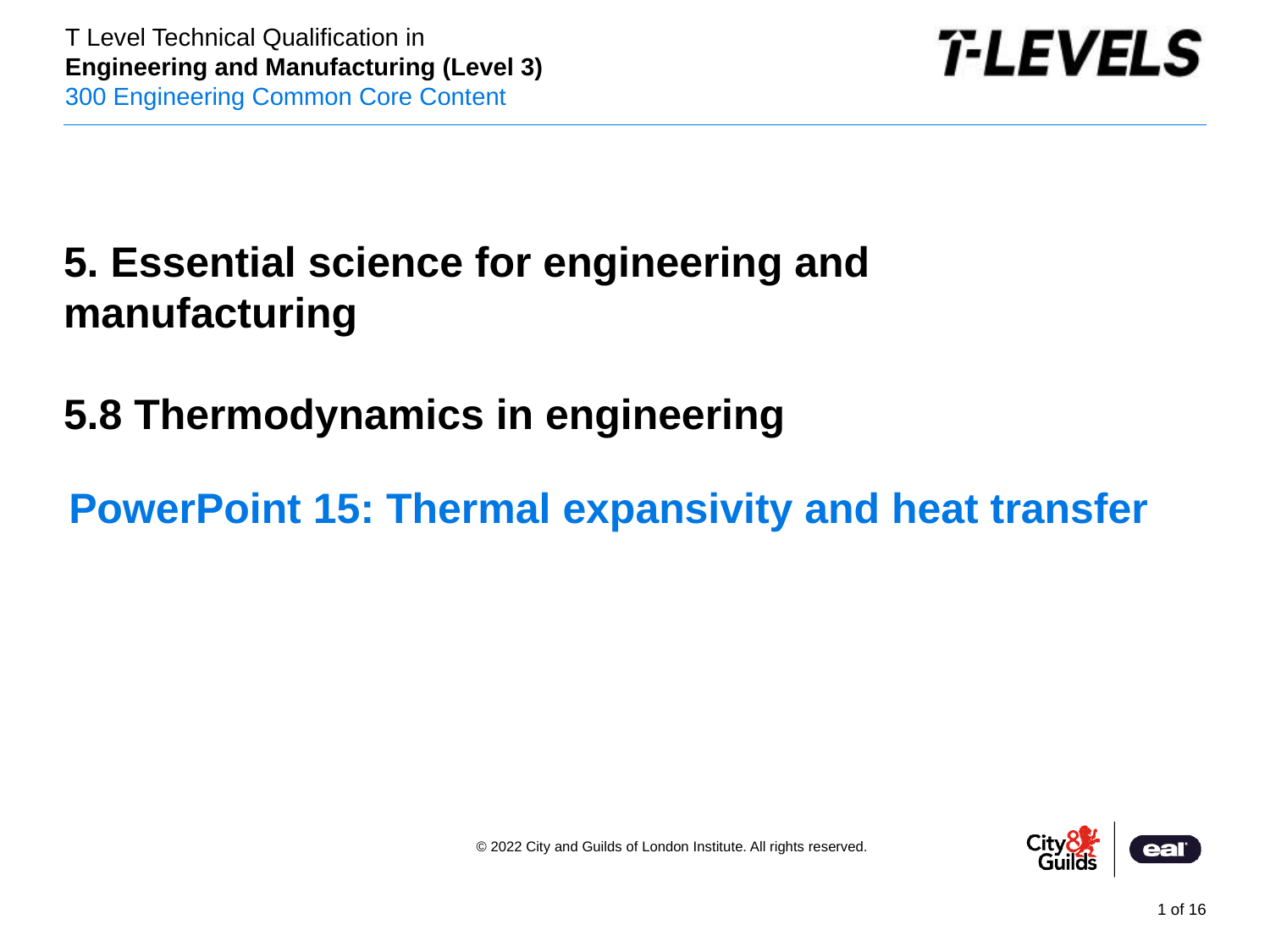

PowerPoint presentation
5. Essential science for engineering and manufacturing

5.8 Thermodynamics in engineering

# PowerPoint 15: Thermal expansivity and heat transfer